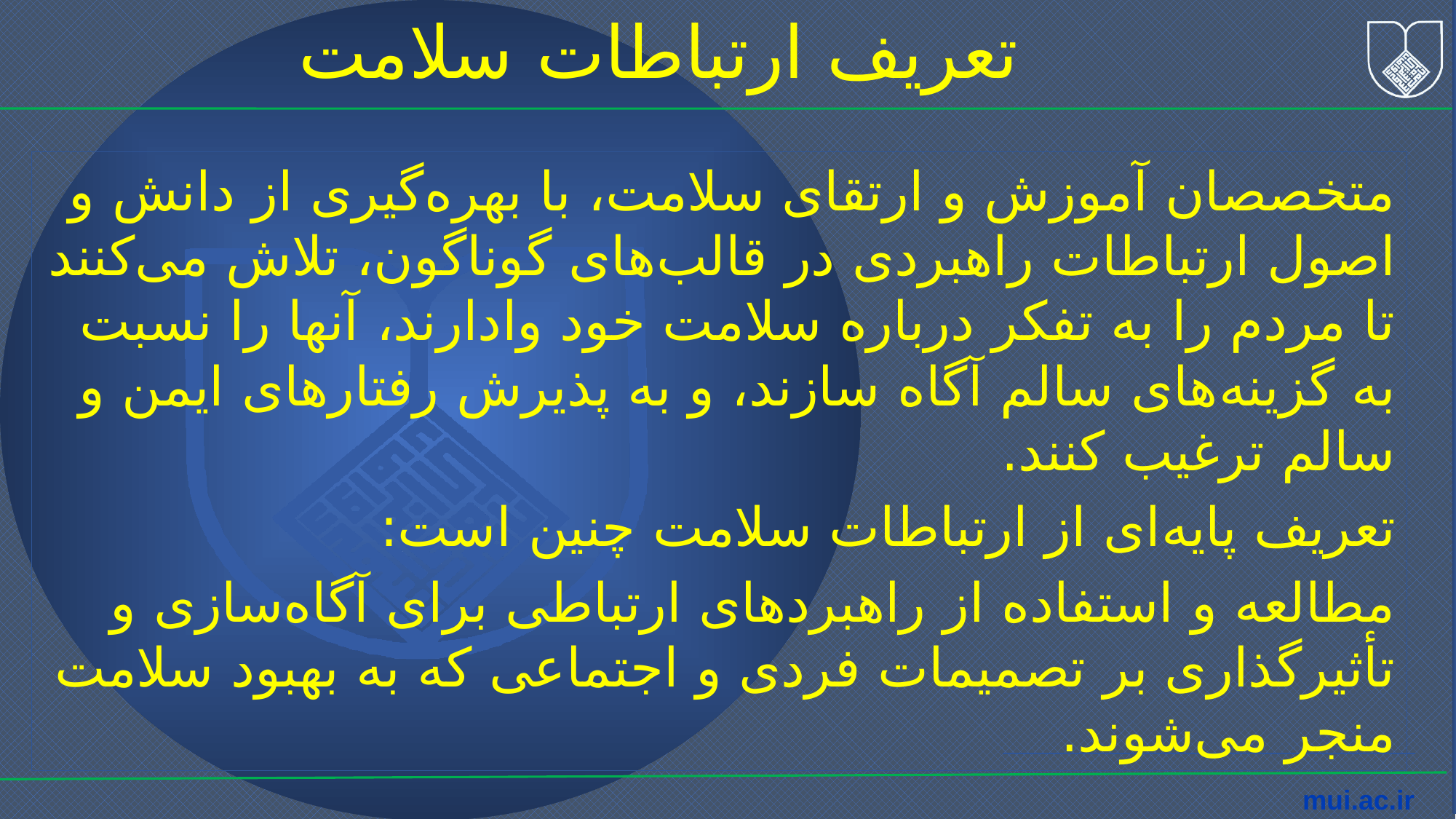

تعریف ارتباطات سلامت
متخصصان آموزش و ارتقای سلامت، با بهره‌گیری از دانش و اصول ارتباطات راهبردی در قالب‌های گوناگون، تلاش می‌کنند تا مردم را به تفکر درباره سلامت خود وادارند، آنها را نسبت به گزینه‌های سالم آگاه سازند، و به پذیرش رفتارهای ایمن و سالم ترغیب کنند.
تعریف پایه‌ای از ارتباطات سلامت چنین است:
مطالعه و استفاده از راهبردهای ارتباطی برای آگاه‌سازی و تأثیرگذاری بر تصمیمات فردی و اجتماعی که به بهبود سلامت منجر می‌شوند.